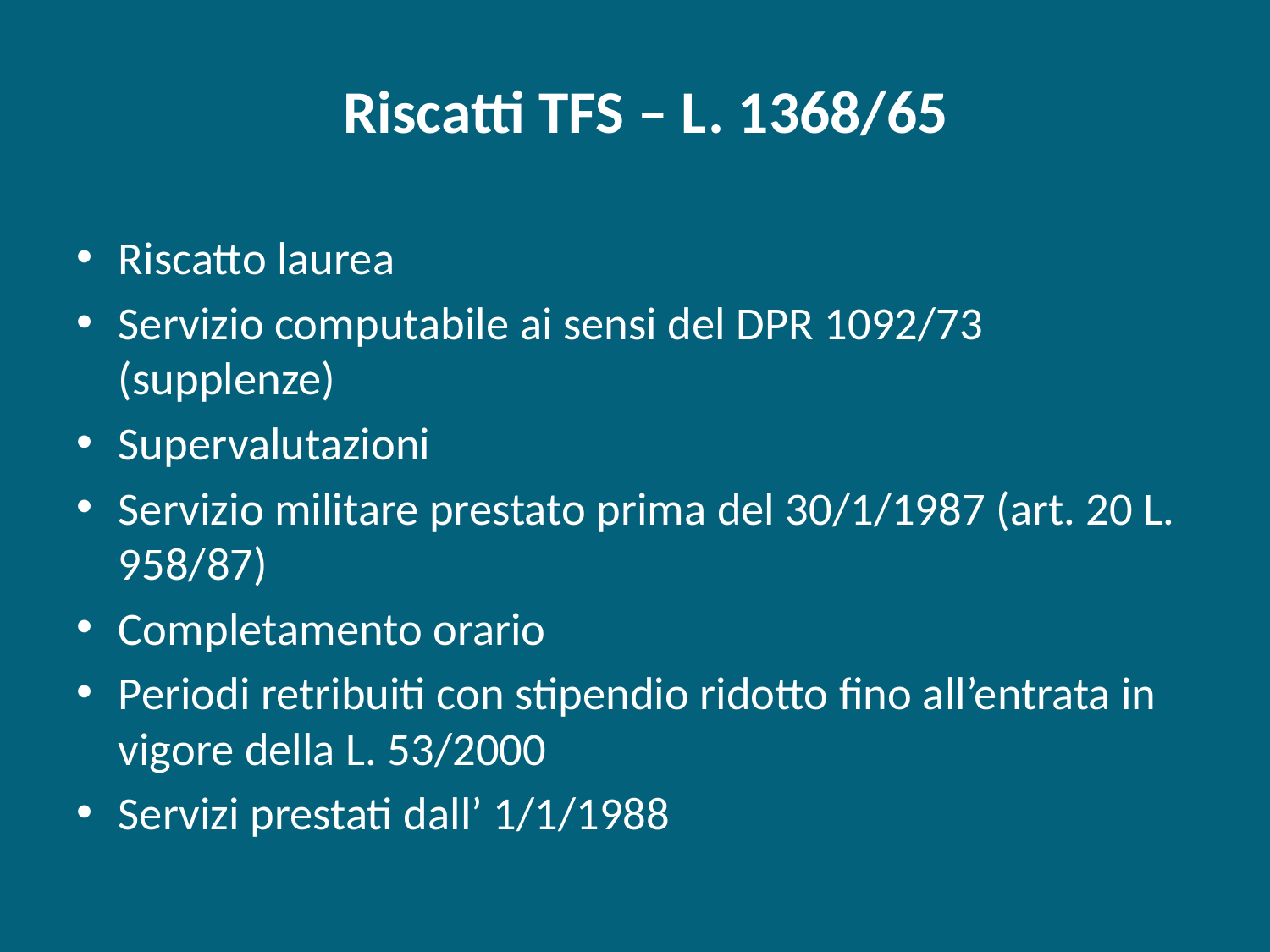

# Riscatti TFS – L. 1368/65
Riscatto laurea
Servizio computabile ai sensi del DPR 1092/73 (supplenze)
Supervalutazioni
Servizio militare prestato prima del 30/1/1987 (art. 20 L. 958/87)
Completamento orario
Periodi retribuiti con stipendio ridotto fino all’entrata in vigore della L. 53/2000
Servizi prestati dall’ 1/1/1988